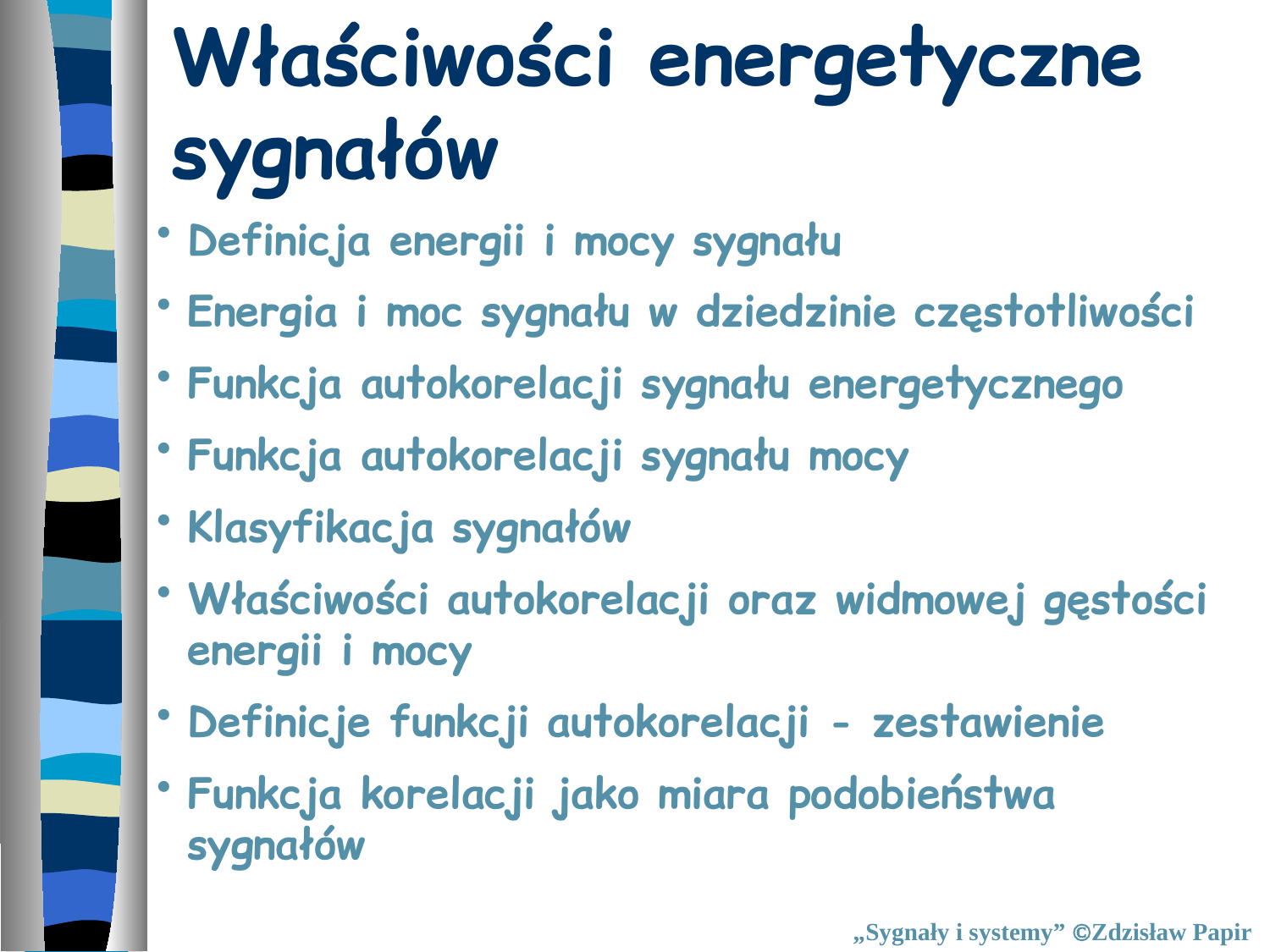

# Właściwości energetyczne sygnałów
Definicja energii i mocy sygnału
Energia i moc sygnału w dziedzinie częstotliwości
Funkcja autokorelacji sygnału energetycznego
Funkcja autokorelacji sygnału mocy
Klasyfikacja sygnałów
Właściwości autokorelacji oraz widmowej gęstości
energii i mocy
Definicje funkcji autokorelacji - zestawienie
Funkcja korelacji jako miara podobieństwa sygnałów

„Sygnały i systemy” ©Zdzisław Papir